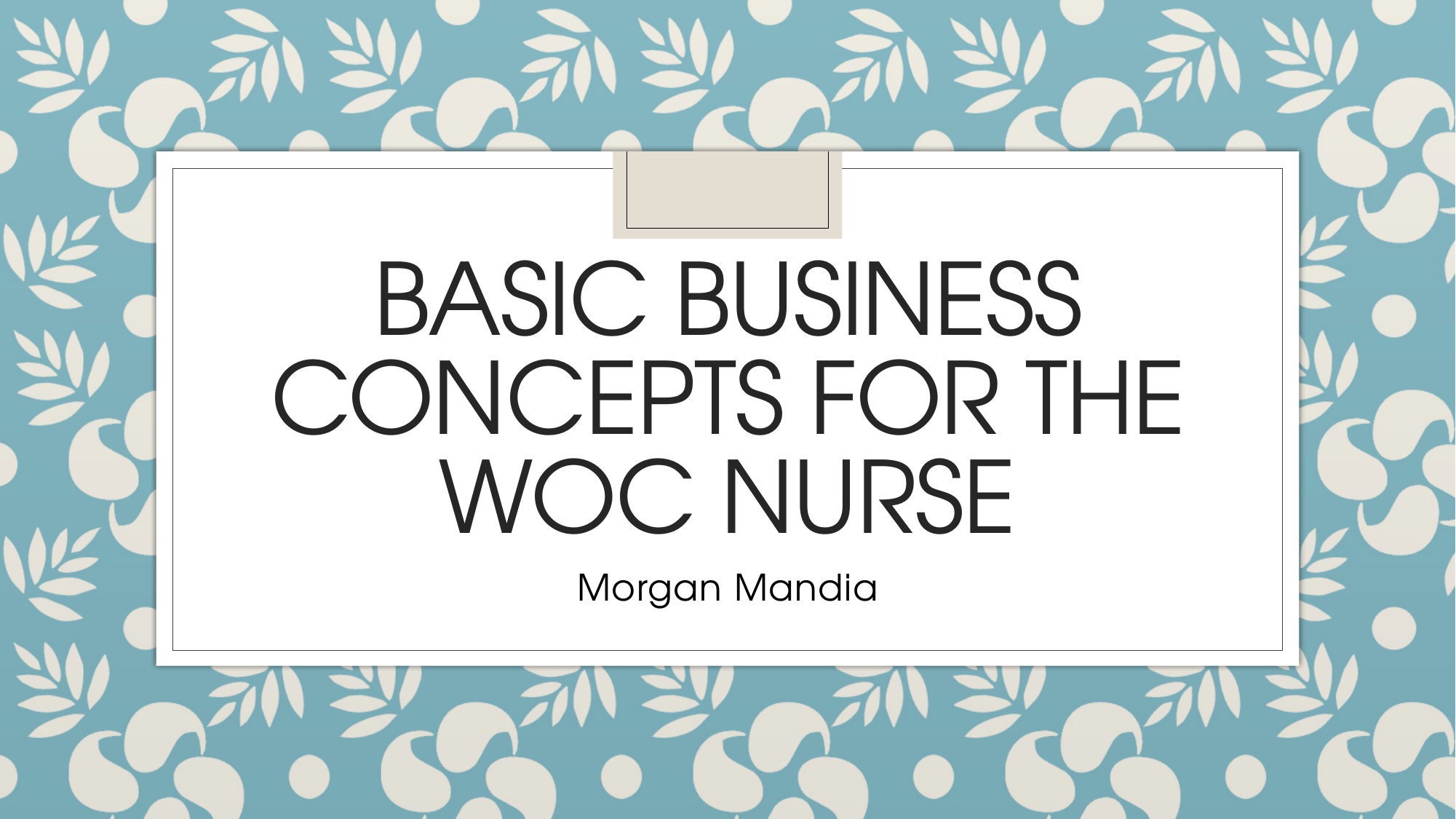

# Basic Business Concepts for the WOC Nurse
Morgan Mandia